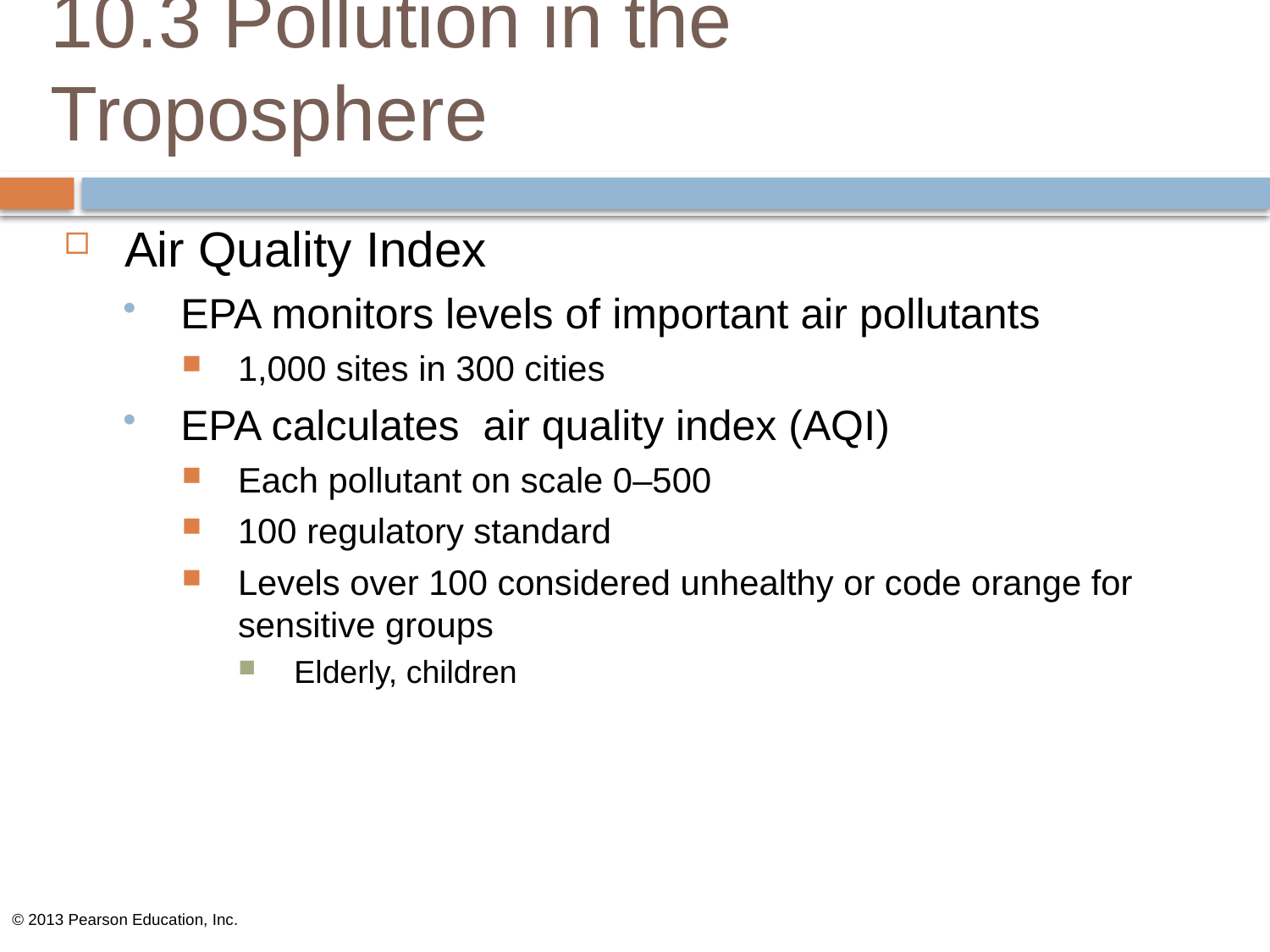

# 10.3 Pollution in the Troposphere
Air Quality Index
EPA monitors levels of important air pollutants
1,000 sites in 300 cities
EPA calculates  air quality index (AQI)
Each pollutant on scale 0–500
100 regulatory standard
Levels over 100 considered unhealthy or code orange for sensitive groups
Elderly, children